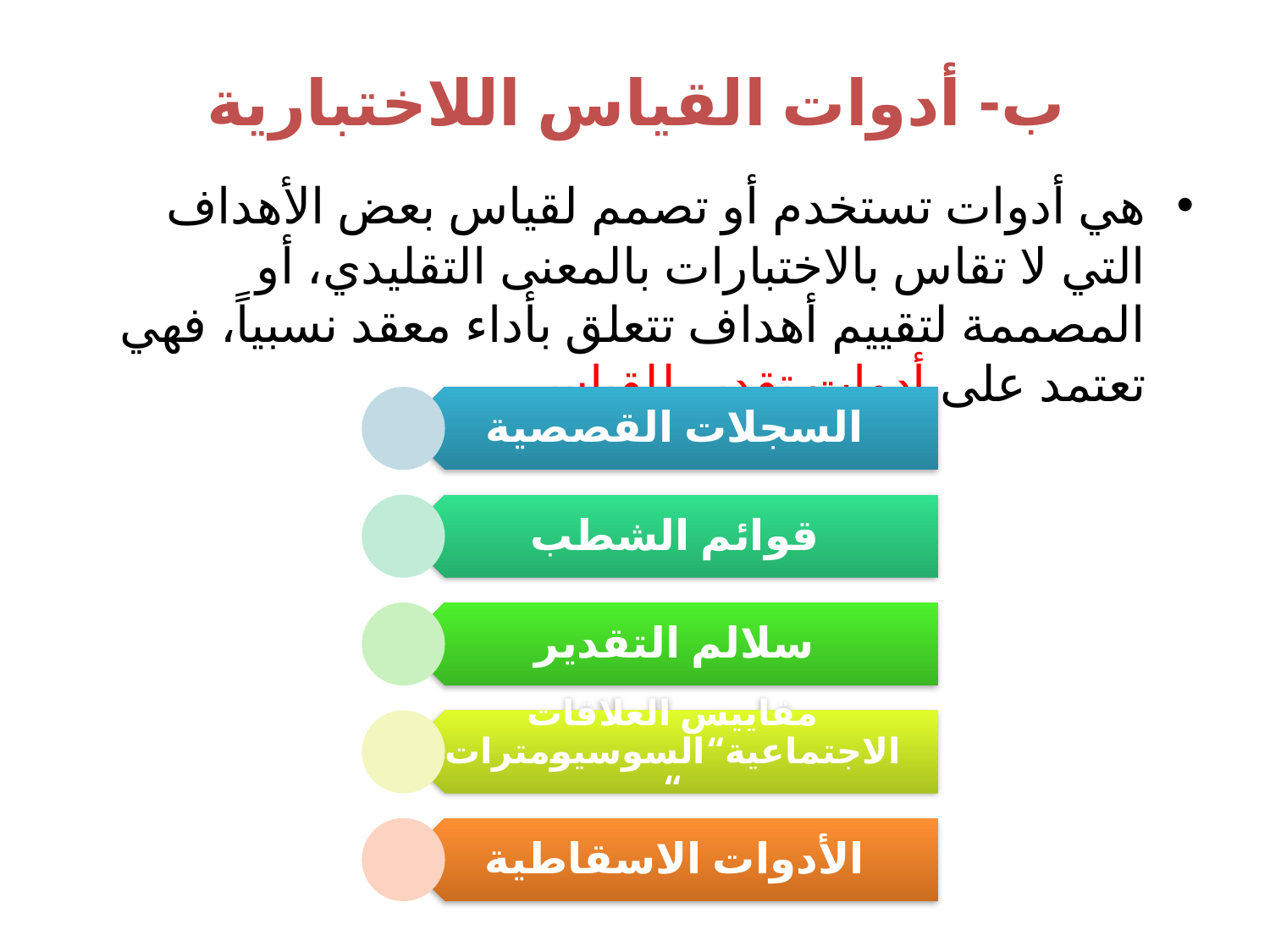

# ب- أدوات القياس اللاختبارية
هي أدوات تستخدم أو تصمم لقياس بعض الأهداف التي لا تقاس بالاختبارات بالمعنى التقليدي، أو المصممة لتقييم أهداف تتعلق بأداء معقد نسبياً، فهي تعتمد على أدوات تقدير للقياس.

السجلات القصصية
قوائم الشطب
سلالم التقدير
مقاييس العلاقات الاجتماعية“السوسيومترات“
الأدوات الاسقاطية